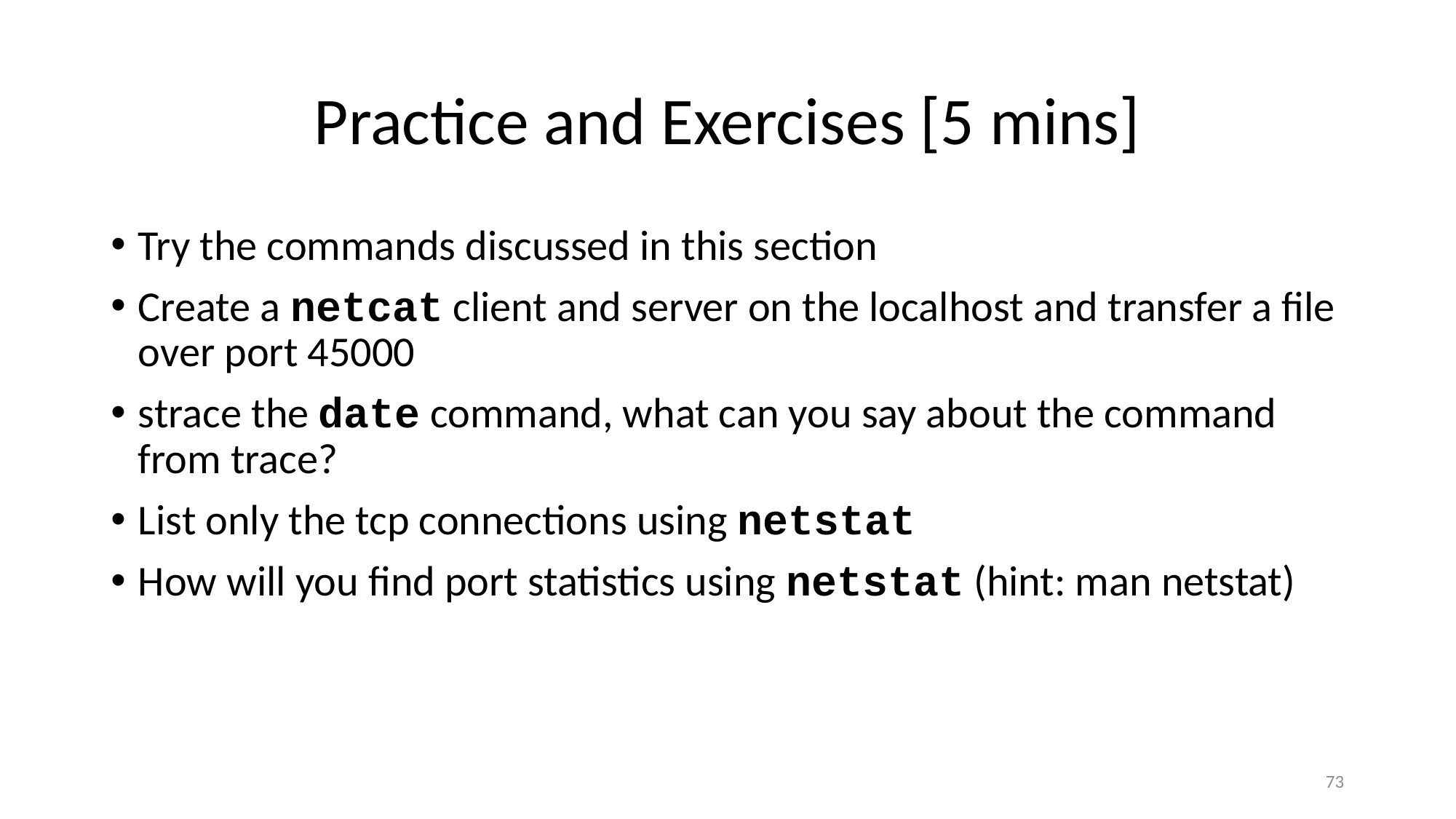

# Practice and Exercises [5 mins]
Try the commands discussed in this section
Create a netcat client and server on the localhost and transfer a file over port 45000
strace the date command, what can you say about the command from trace?
List only the tcp connections using netstat
How will you find port statistics using netstat (hint: man netstat)

73